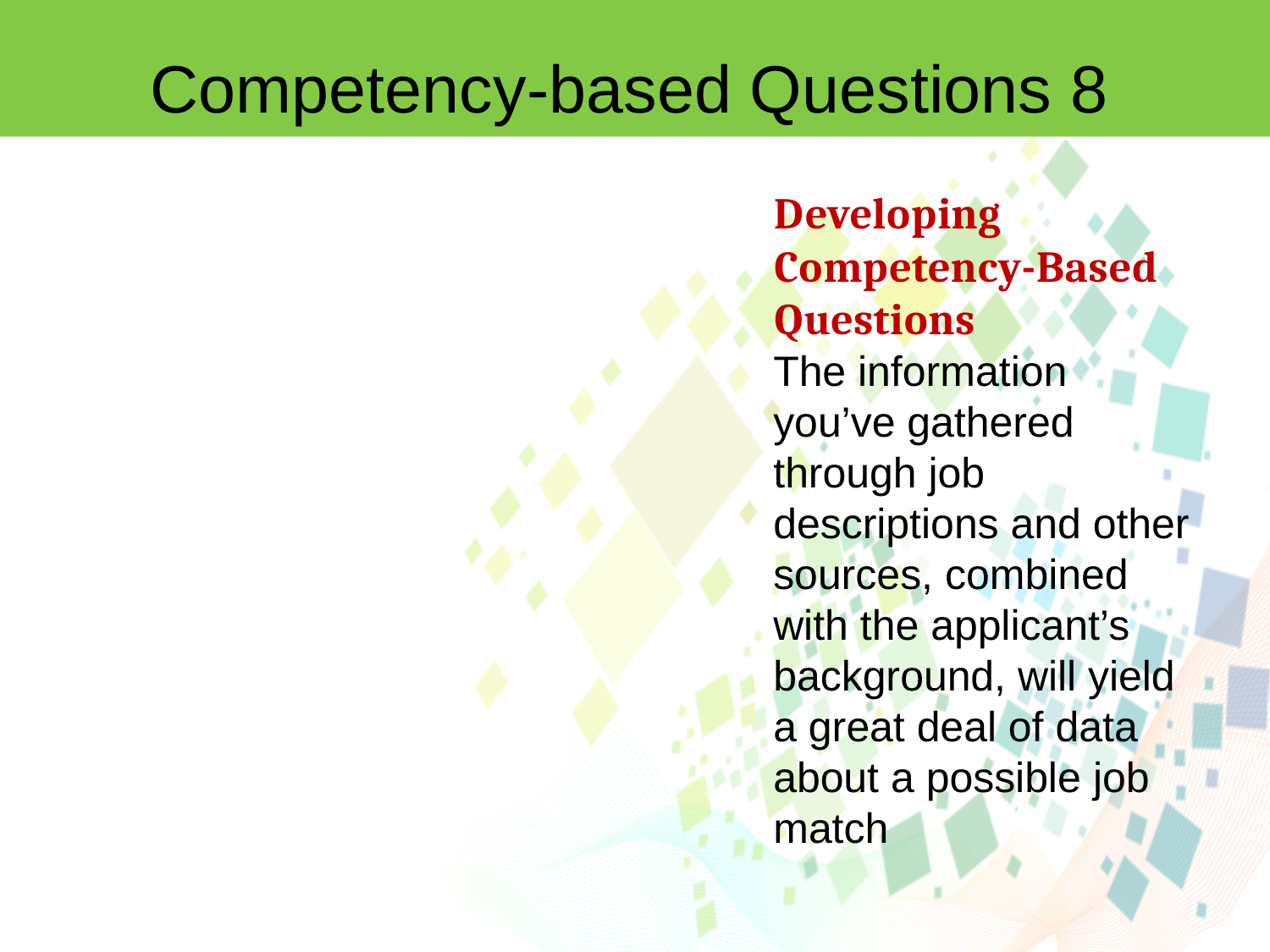

Competency-based Questions 8
Developing Competency-Based Questions
The information you’ve gathered through job descriptions and other sources, combined with the applicant’s background, will yield a great deal of data about a possible job match